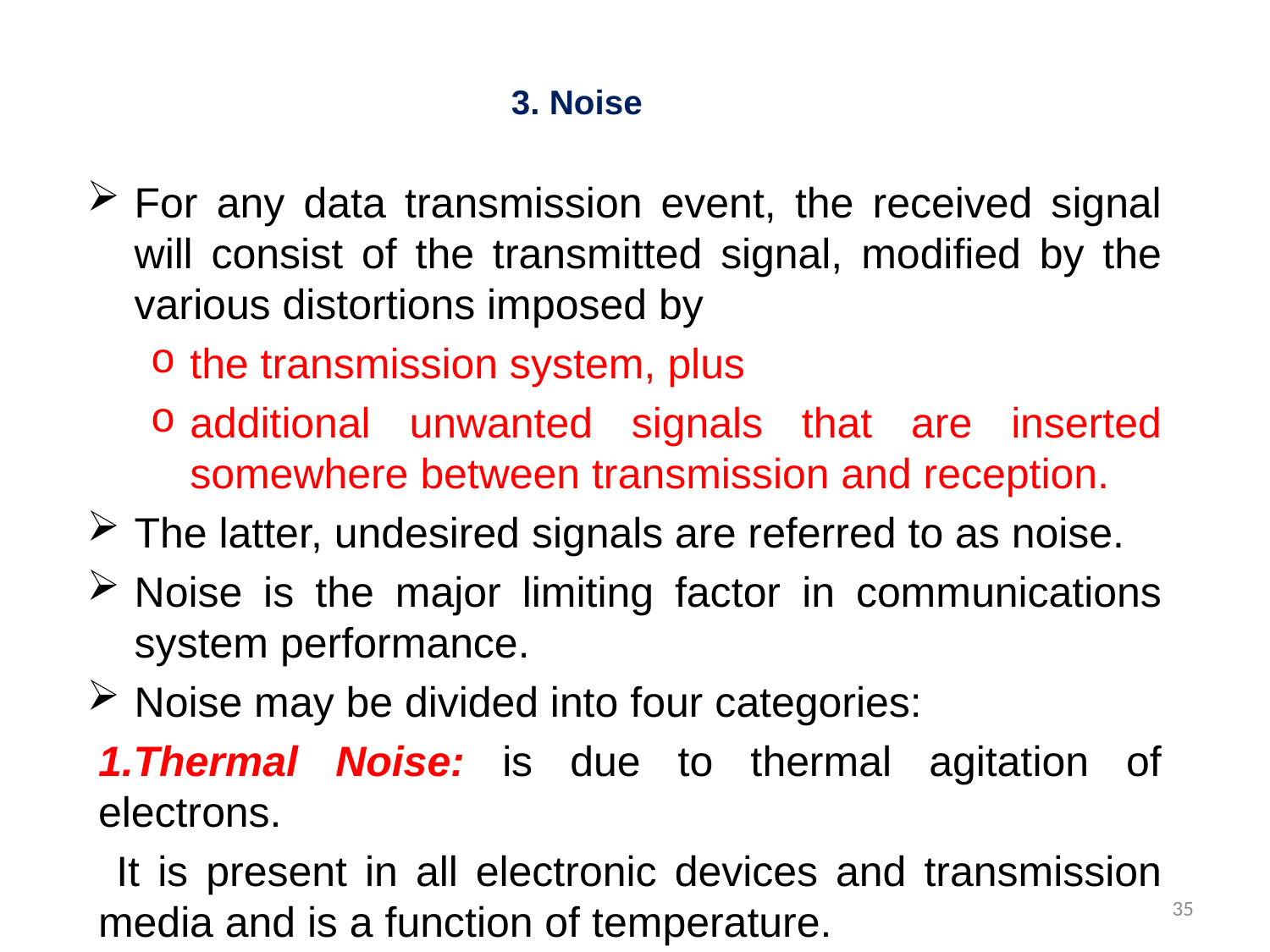

# 3. Noise
For any data transmission event, the received signal will consist of the transmitted signal, modified by the various distortions imposed by
the transmission system, plus
additional unwanted signals that are inserted somewhere between transmission and reception.
The latter, undesired signals are referred to as noise.
Noise is the major limiting factor in communications system performance.
Noise may be divided into four categories:
1.Thermal Noise: is due to thermal agitation of electrons.
 It is present in all electronic devices and transmission media and is a function of temperature.
35